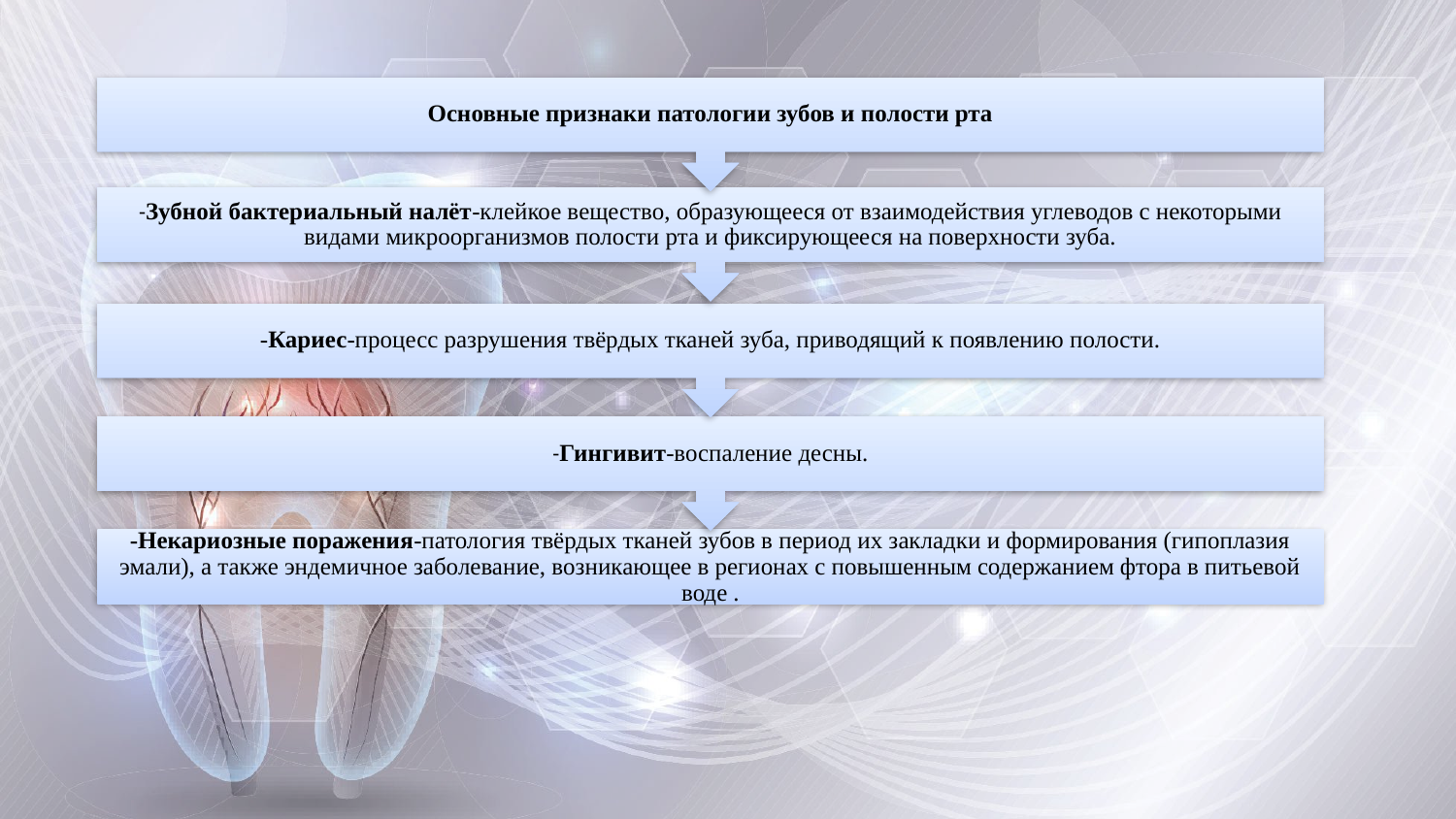

-Некариозные поражения-патология твёрдых тканей зубов в период их закладки и формирования (гипоплазия эмали), а также эндемичное заболевание, возникающее в регионах с повышенным содержанием фтора в питьевой воде .
-Гингивит-воспаление десны.
-Кариес-процесс разрушения твёрдых тканей зуба, приводящий к появлению полости.
-Зубной бактериальный налёт-клейкое вещество, образующееся от взаимодействия углеводов с некоторыми видами микроорганизмов полости рта и фиксирующееся на поверхности зуба.
Основные признаки патологии зубов и полости рта